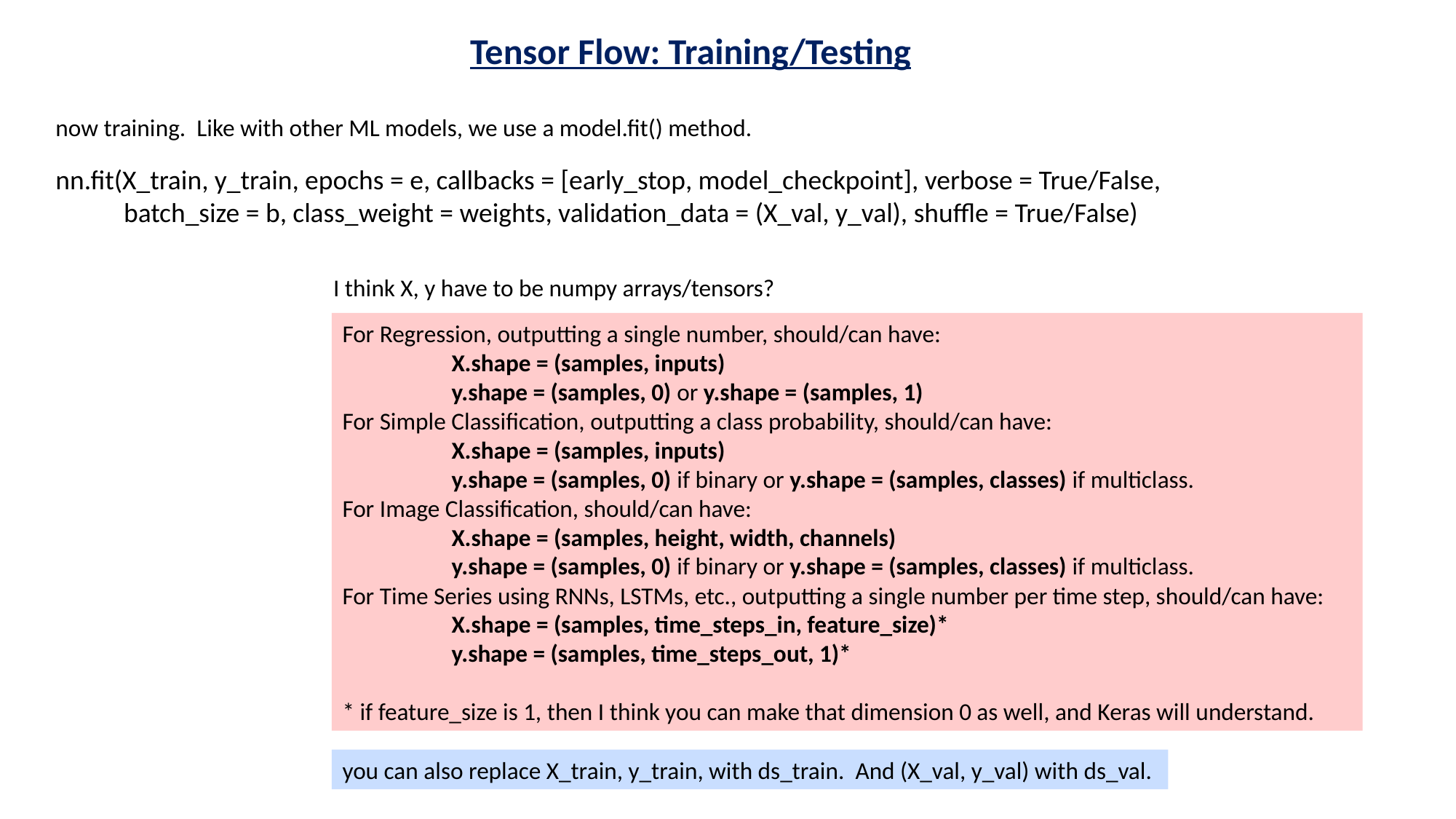

Tensor Flow: Training/Testing
now training.  Like with other ML models, we use a model.fit() method.
nn.fit(X_train, y_train, epochs = e, callbacks = [early_stop, model_checkpoint], verbose = True/False,
           batch_size = b, class_weight = weights, validation_data = (X_val, y_val), shuffle = True/False)
I think X, y have to be numpy arrays/tensors?
For Regression, outputting a single number, should/can have:
	X.shape = (samples, inputs)
	y.shape = (samples, 0) or y.shape = (samples, 1)
For Simple Classification, outputting a class probability, should/can have:
	X.shape = (samples, inputs)
	y.shape = (samples, 0) if binary or y.shape = (samples, classes) if multiclass.
For Image Classification, should/can have:
	X.shape = (samples, height, width, channels)
	y.shape = (samples, 0) if binary or y.shape = (samples, classes) if multiclass.
For Time Series using RNNs, LSTMs, etc., outputting a single number per time step, should/can have:
	X.shape = (samples, time_steps_in, feature_size)*
	y.shape = (samples, time_steps_out, 1)*

* if feature_size is 1, then I think you can make that dimension 0 as well, and Keras will understand.
you can also replace X_train, y_train, with ds_train.  And (X_val, y_val) with ds_val.